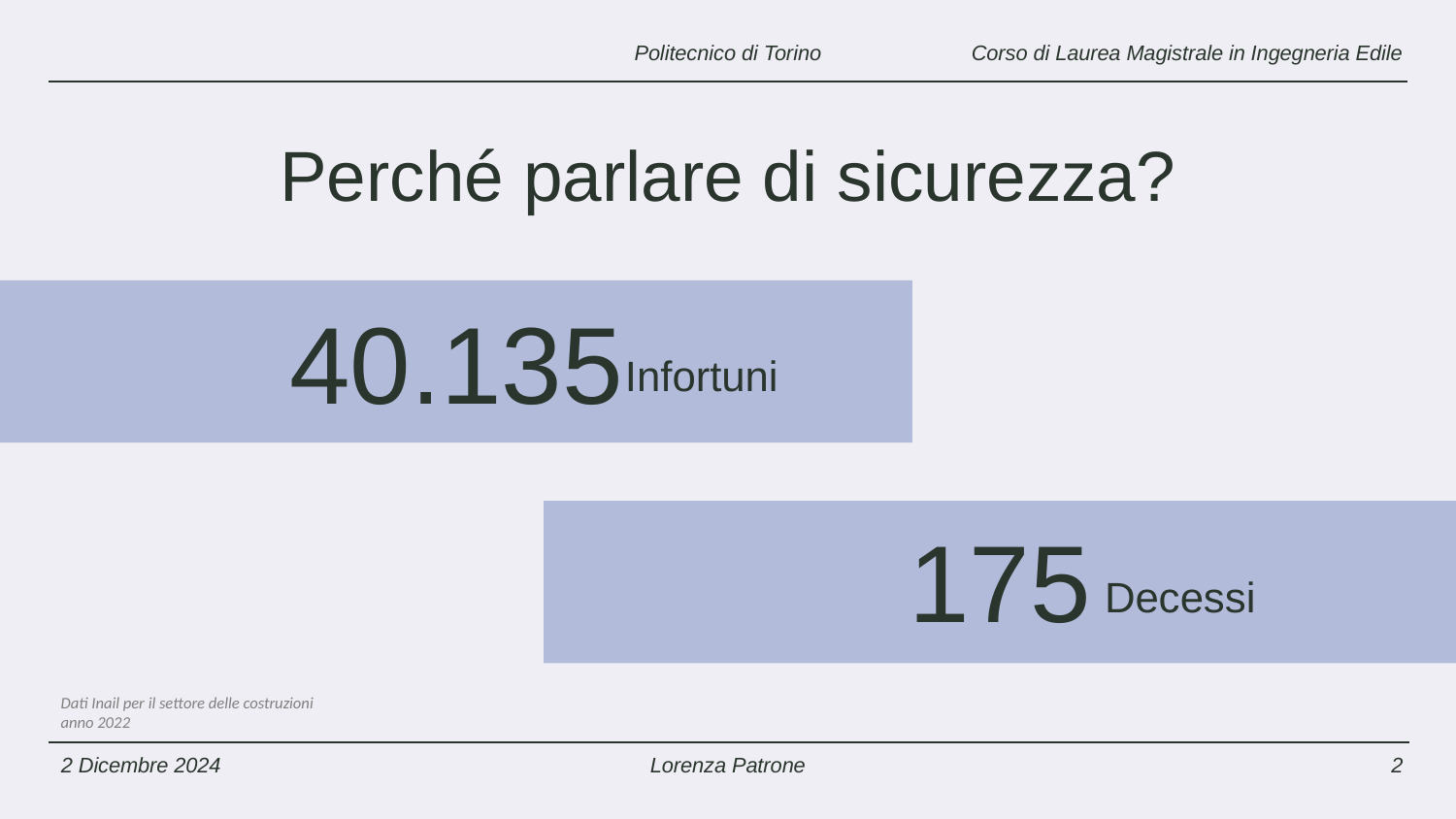

Corso di Laurea Magistrale in Ingegneria Edile

Politecnico di Torino

Perché parlare di sicurezza?

40.135
Infortuni
175

Decessi
Dati Inail per il settore delle costruzioni
anno 2022
2 Dicembre 2024

Lorenza Patrone

2